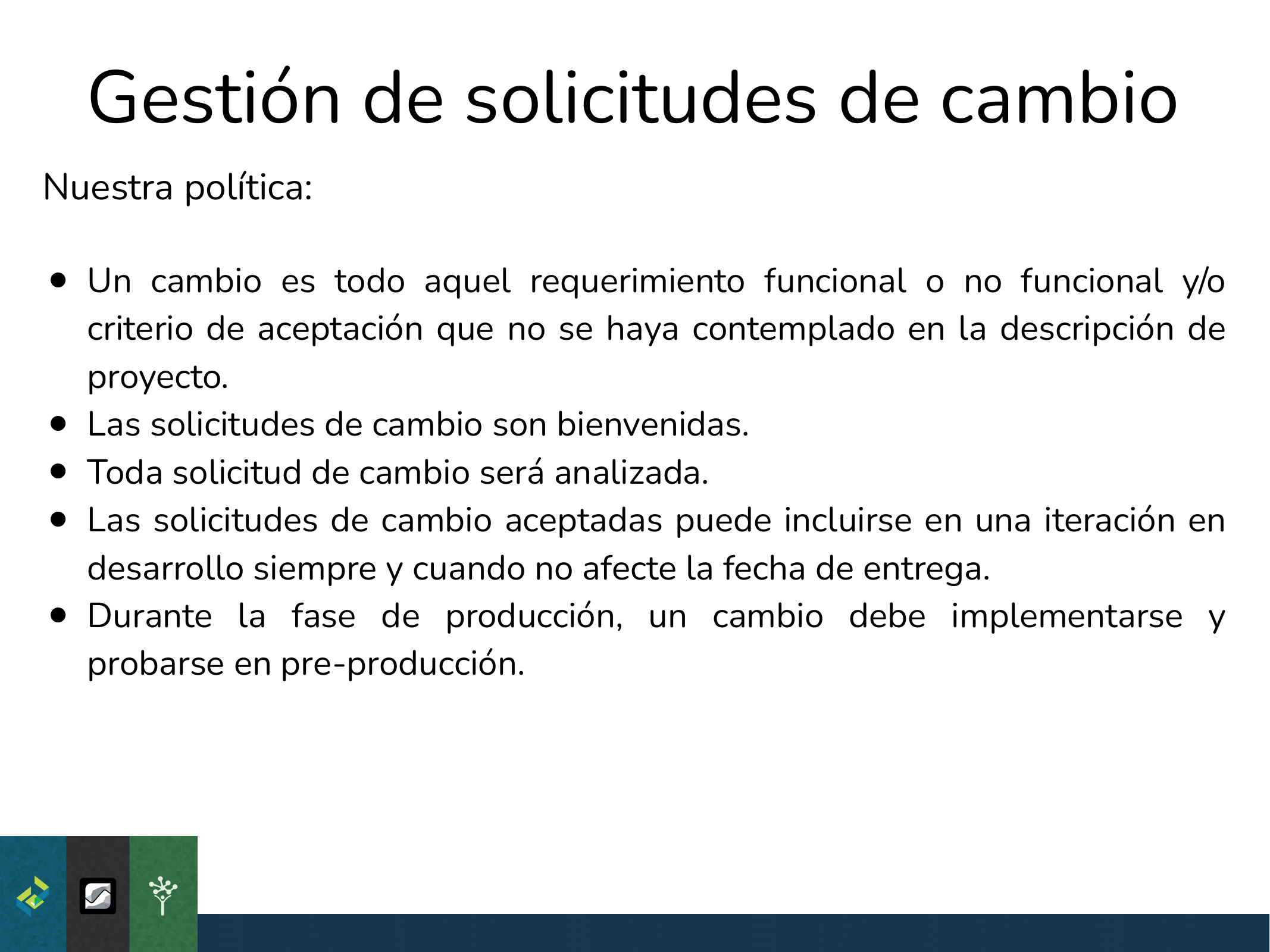

Gestión de solicitudes de cambio
Nuestra política:

Un cambio es todo aquel requerimiento funcional o no funcional y/o criterio de aceptación que no se haya contemplado en la descripción de proyecto.
Las solicitudes de cambio son bienvenidas.
Toda solicitud de cambio será analizada.
Las solicitudes de cambio aceptadas puede incluirse en una iteración en desarrollo siempre y cuando no afecte la fecha de entrega.
Durante la fase de producción, un cambio debe implementarse y probarse en pre-producción.